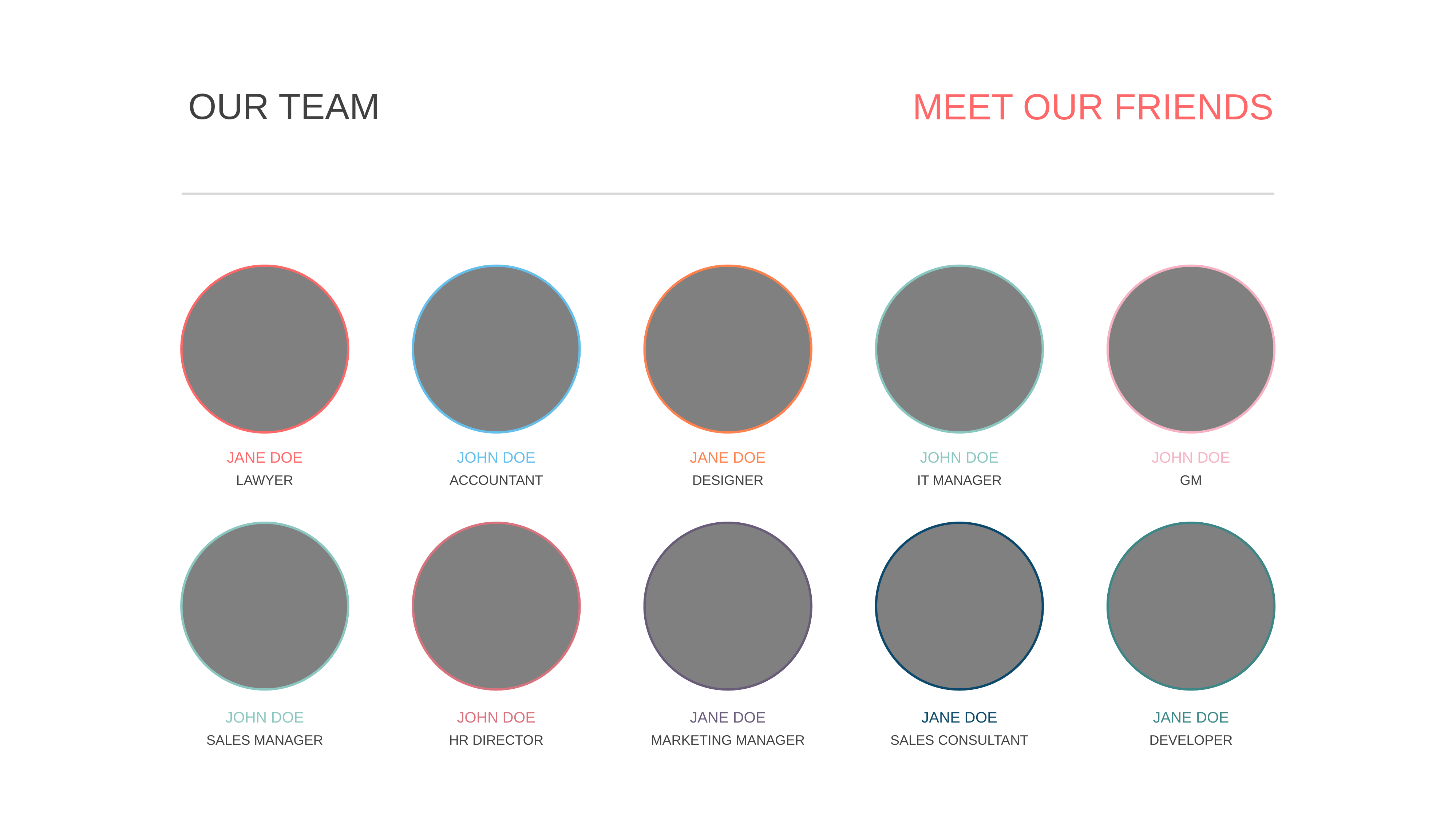

OUR TEAM
MEET OUR FRIENDS

JANE DOE
JOHN DOE
JANE DOE
JOHN DOE
JOHN DOE
LAWYER
ACCOUNTANT
DESIGNER
IT MANAGER
GM

JOHN DOE
JOHN DOE
JANE DOE
JANE DOE
JANE DOE
SALES MANAGER
HR DIRECTOR
MARKETING MANAGER
SALES CONSULTANT
DEVELOPER